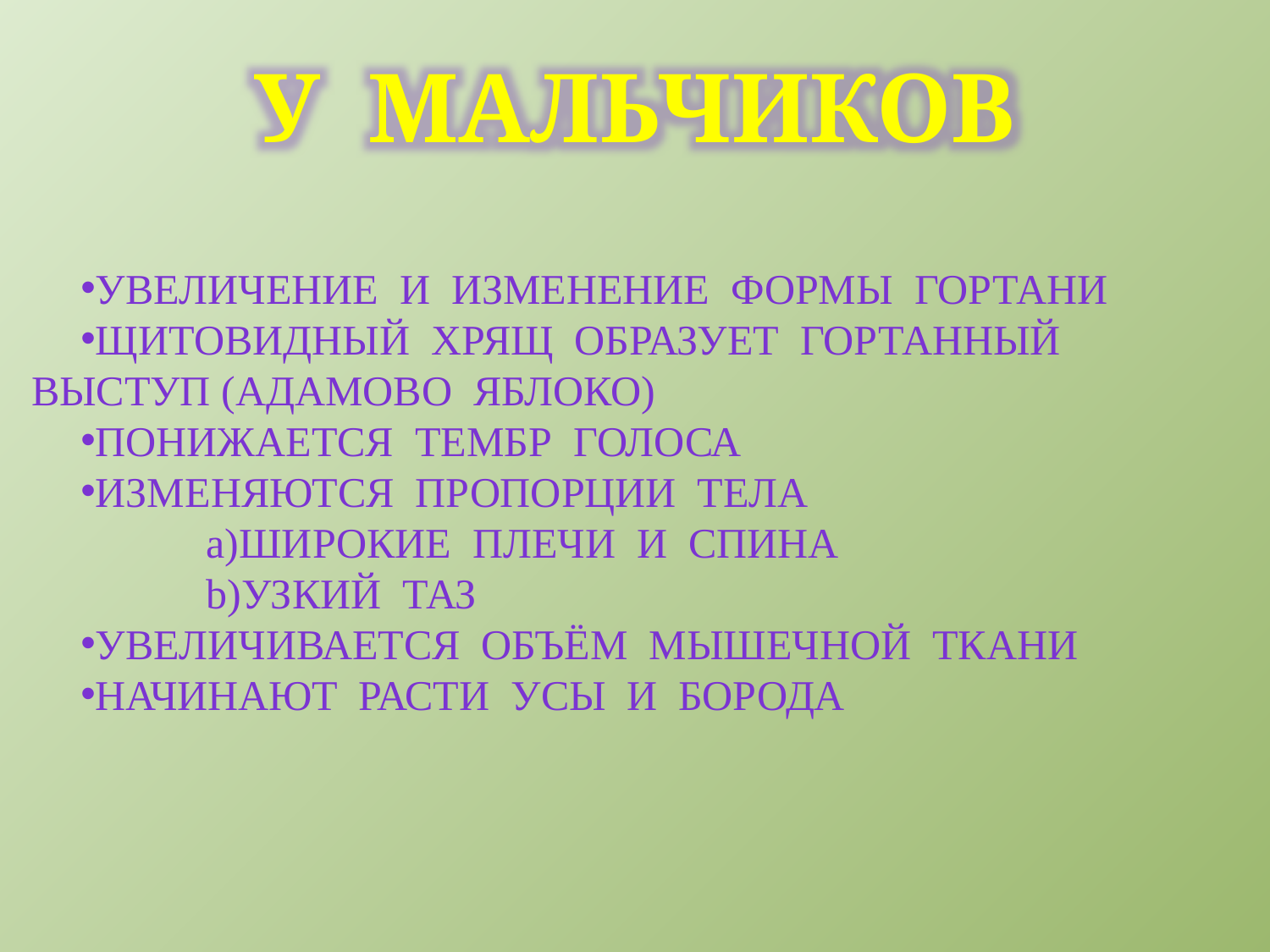

У  мальчиков
Увеличение  и  изменение  формы  гортани
Щитовидный  хрящ  образует  гортанный  выступ (адамово  яблоко)
Понижается  тембр  голоса
Изменяются  пропорции  тела
широкие  плечи  и  спина
Узкий  таз
Увеличивается  объём  мышечной  ткани
Начинают  расти  усы  и  борода